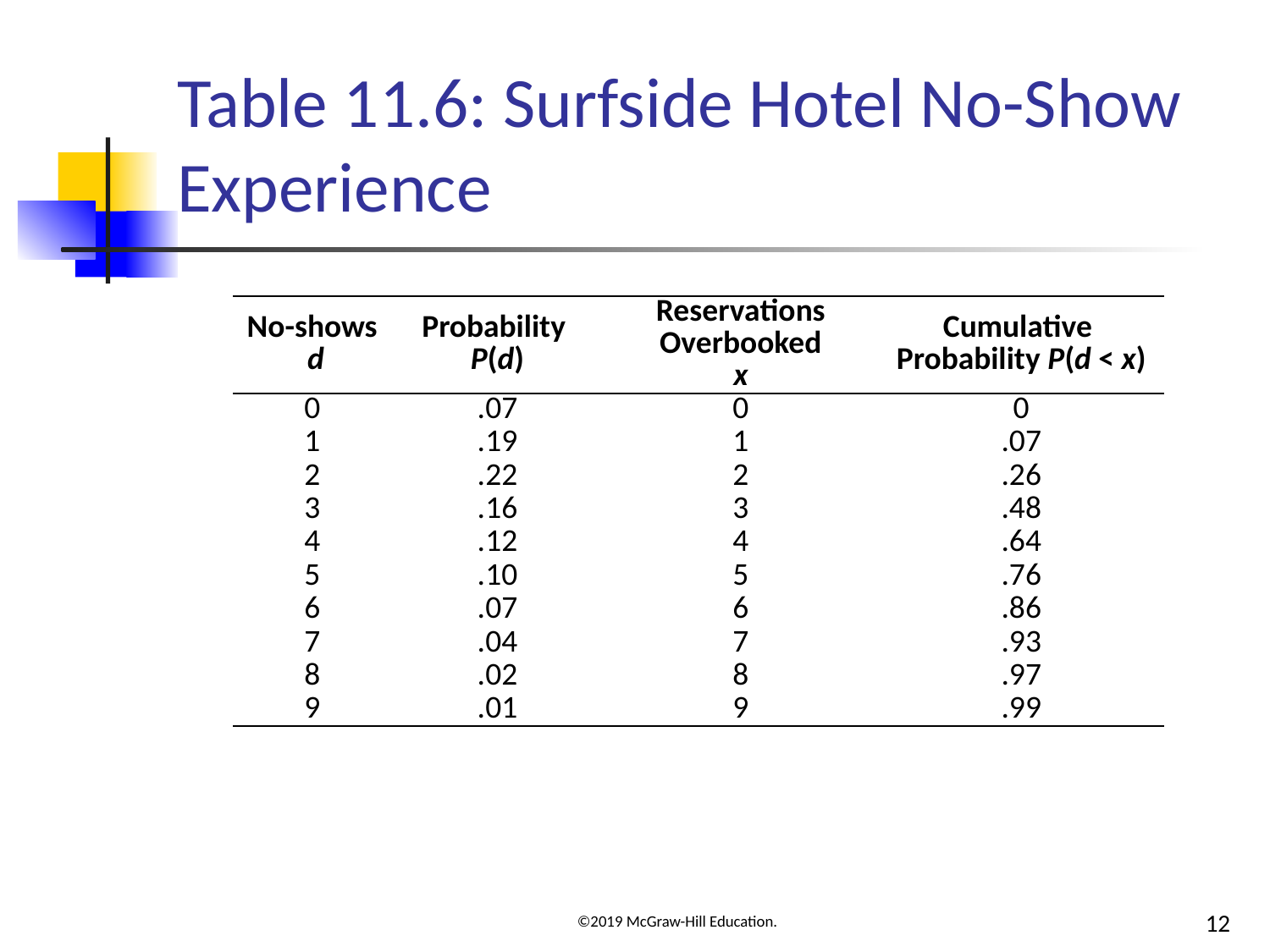

# Table 11.6: Surfside Hotel No-Show Experience
| No-shows d | Probability P(d) | Reservations Overbooked x | Cumulative Probability P(d < x) |
| --- | --- | --- | --- |
| 0 | .07 | 0 | 0 |
| 1 | .19 | 1 | .07 |
| 2 | .22 | 2 | .26 |
| 3 | .16 | 3 | .48 |
| 4 | .12 | 4 | .64 |
| 5 | .10 | 5 | .76 |
| 6 | .07 | 6 | .86 |
| 7 | .04 | 7 | .93 |
| 8 | .02 | 8 | .97 |
| 9 | .01 | 9 | .99 |